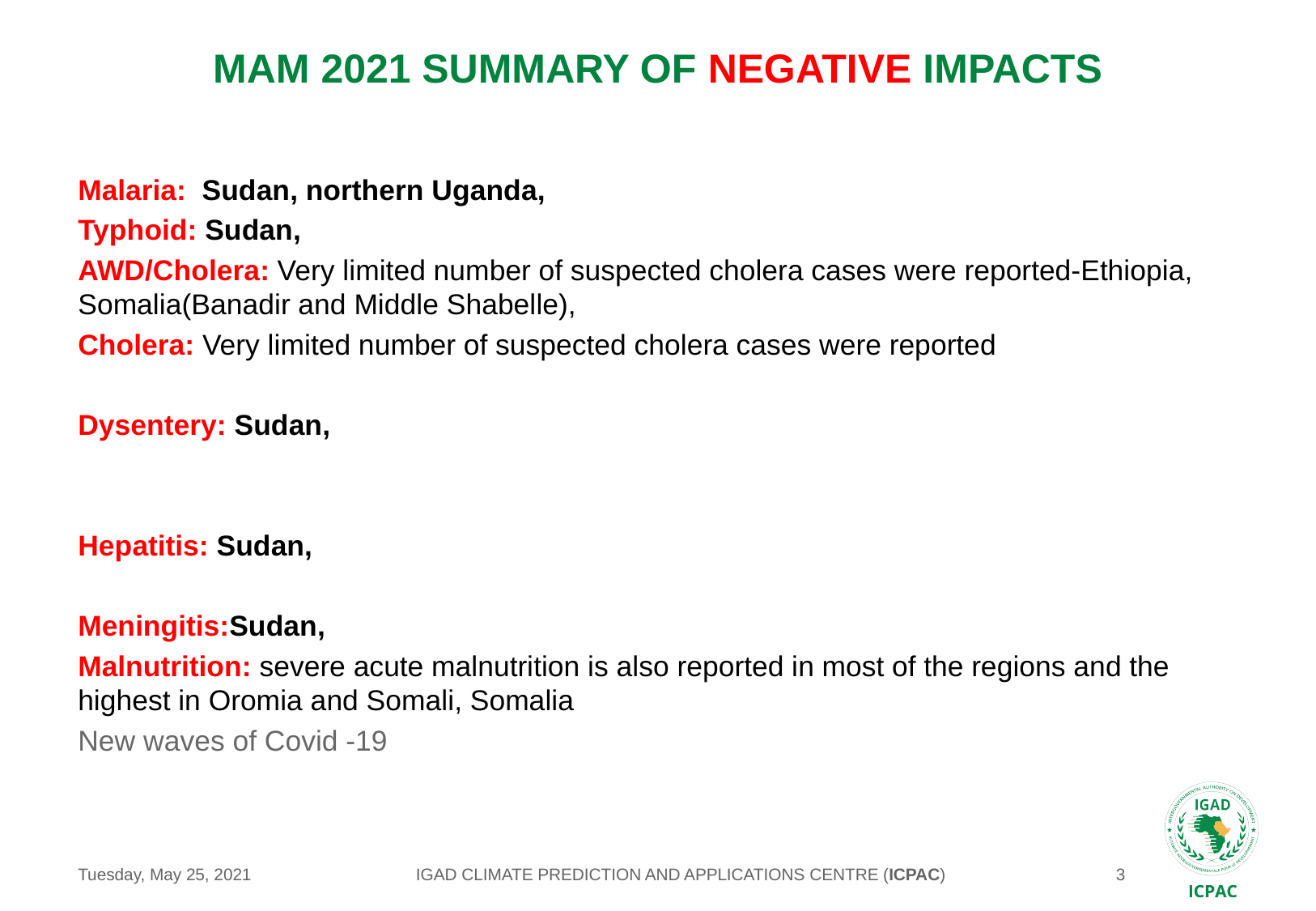

# MaM 2021 summary of NEGATIVE IMPACTS
Malaria:  Sudan, northern Uganda,
Typhoid: Sudan,
AWD/Cholera: Very limited number of suspected cholera cases were reported-Ethiopia, Somalia(Banadir and Middle Shabelle),
Cholera: Very limited number of suspected cholera cases were reported

Dysentery: Sudan,

Hepatitis: Sudan,

Meningitis:Sudan,
Malnutrition: severe acute malnutrition is also reported in most of the regions and the highest in Oromia and Somali, Somalia
New waves of Covid -19
IGAD CLIMATE PREDICTION AND APPLICATIONS CENTRE (ICPAC)
Tuesday, May 25, 2021
3